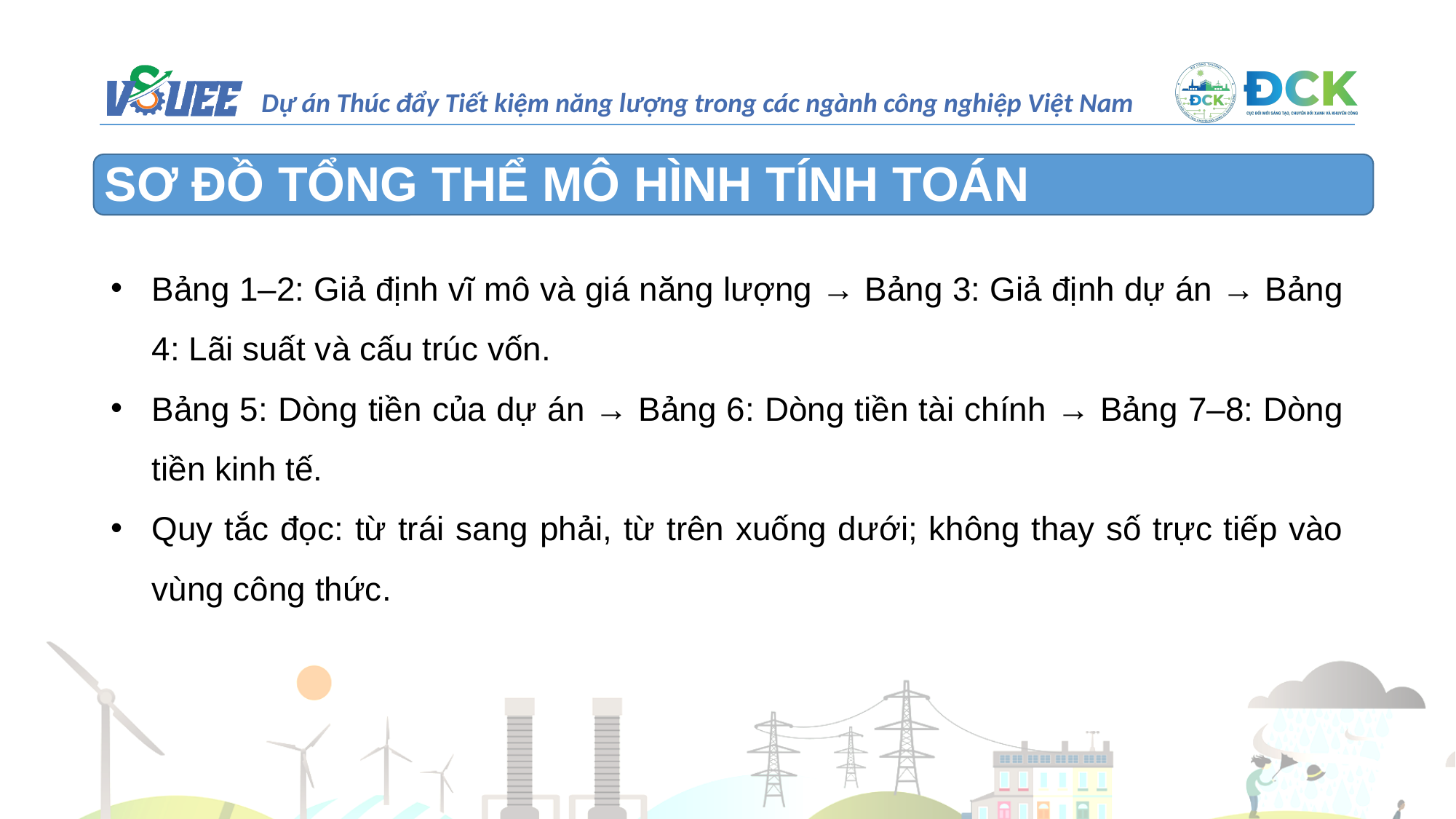

SƠ ĐỒ TỔNG THỂ MÔ HÌNH TÍNH TOÁN
Bảng 1–2: Giả định vĩ mô và giá năng lượng → Bảng 3: Giả định dự án → Bảng 4: Lãi suất và cấu trúc vốn.
Bảng 5: Dòng tiền của dự án → Bảng 6: Dòng tiền tài chính → Bảng 7–8: Dòng tiền kinh tế.
Quy tắc đọc: từ trái sang phải, từ trên xuống dưới; không thay số trực tiếp vào vùng công thức.